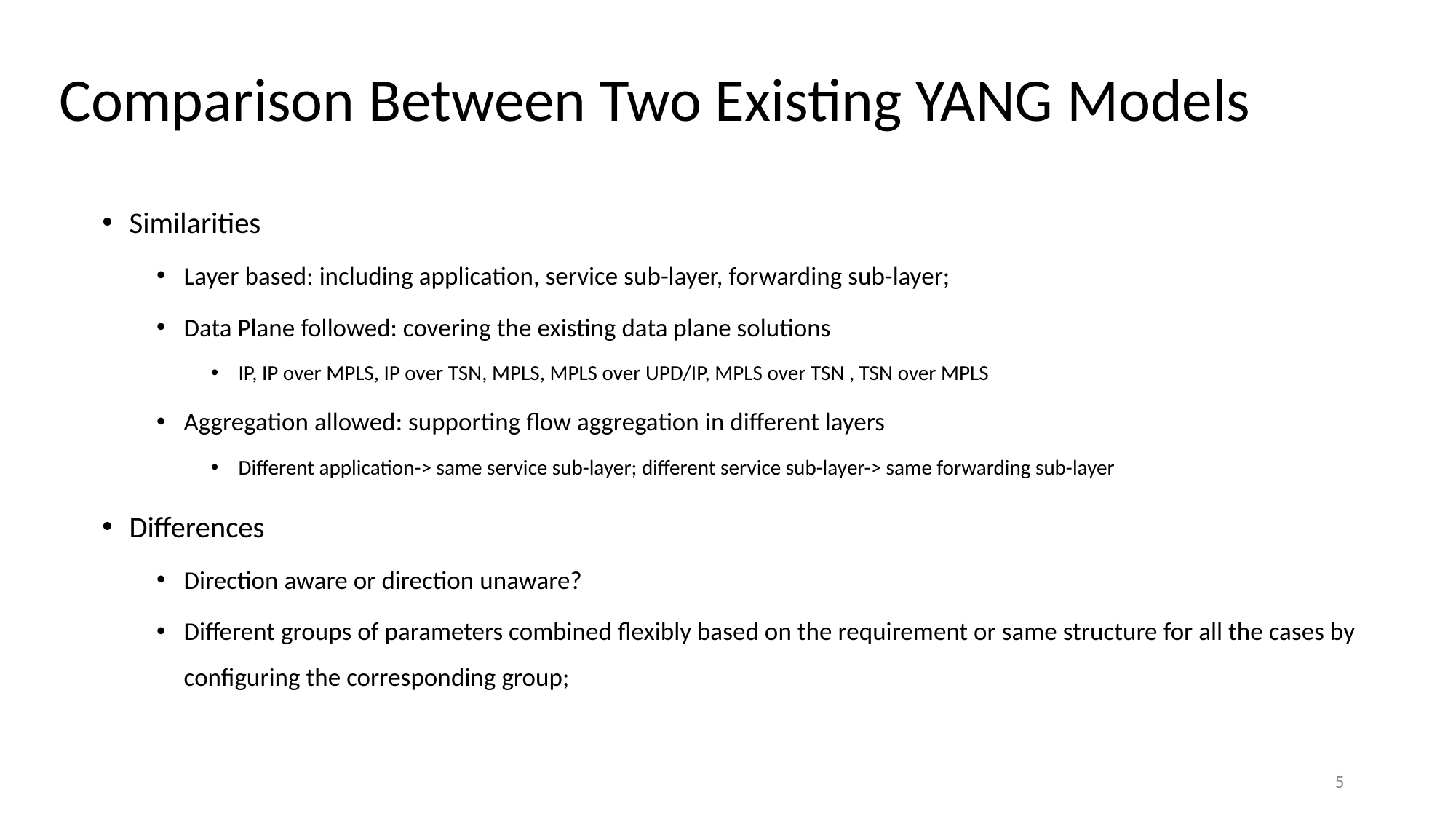

# Comparison Between Two Existing YANG Models
Similarities
Layer based: including application, service sub-layer, forwarding sub-layer;
Data Plane followed: covering the existing data plane solutions
IP, IP over MPLS, IP over TSN, MPLS, MPLS over UPD/IP, MPLS over TSN , TSN over MPLS
Aggregation allowed: supporting flow aggregation in different layers
Different application-> same service sub-layer; different service sub-layer-> same forwarding sub-layer
Differences
Direction aware or direction unaware?
Different groups of parameters combined flexibly based on the requirement or same structure for all the cases by configuring the corresponding group;

5